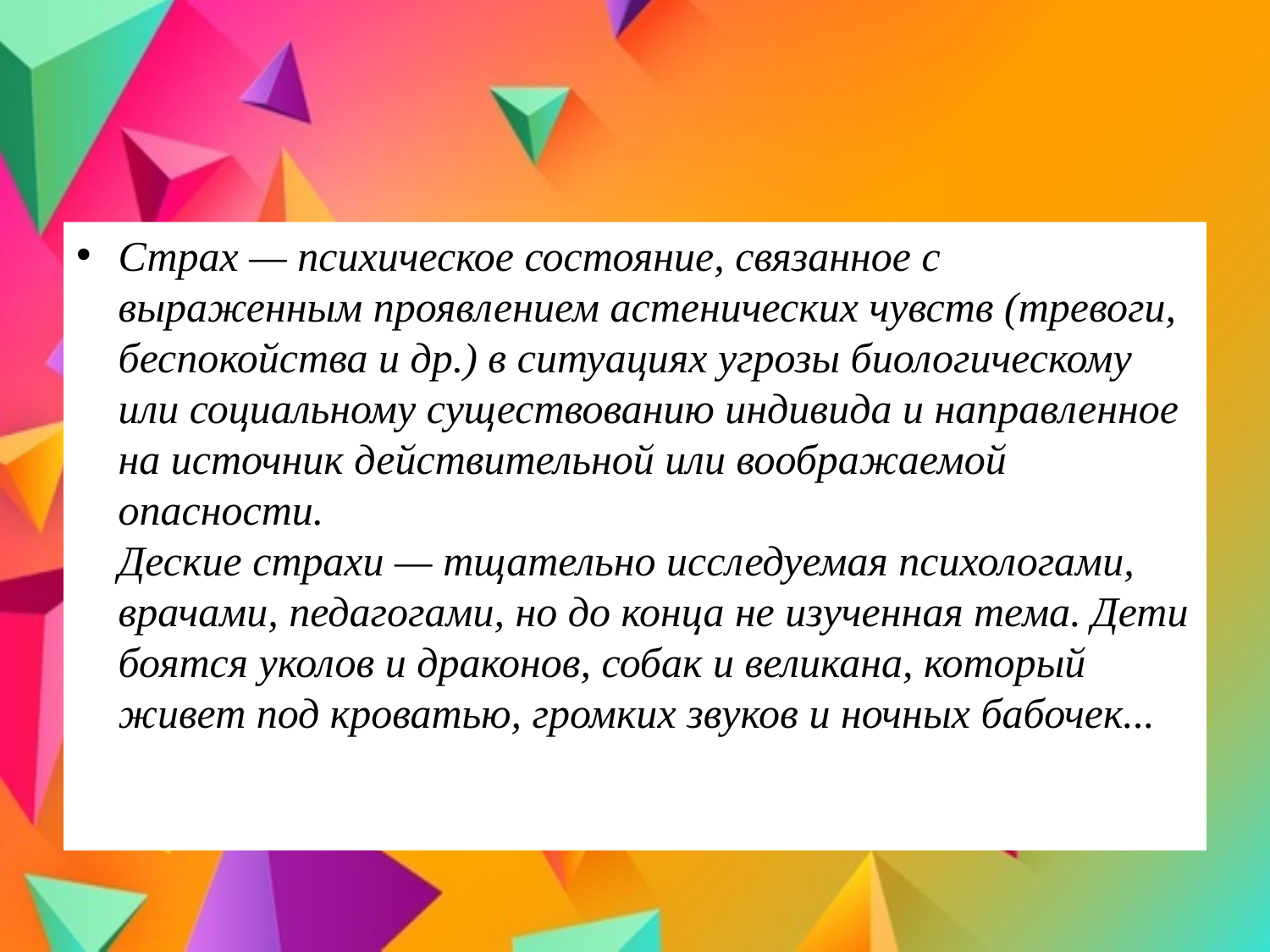

#
Страх — психическое состояние, связанное с выраженным проявлением астенических чувств (тревоги, беспокойства и др.) в ситуациях угрозы биологическому или социальному существованию индивида и направленное на источник действительной или воображаемой опасности. 
Деские страхи — тщательно исследуемая психологами, врачами, педагогами, но до конца не изученная тема. Дети боятся уколов и драконов, собак и великана, который живет под кроватью, громких звуков и ночных бабочек...